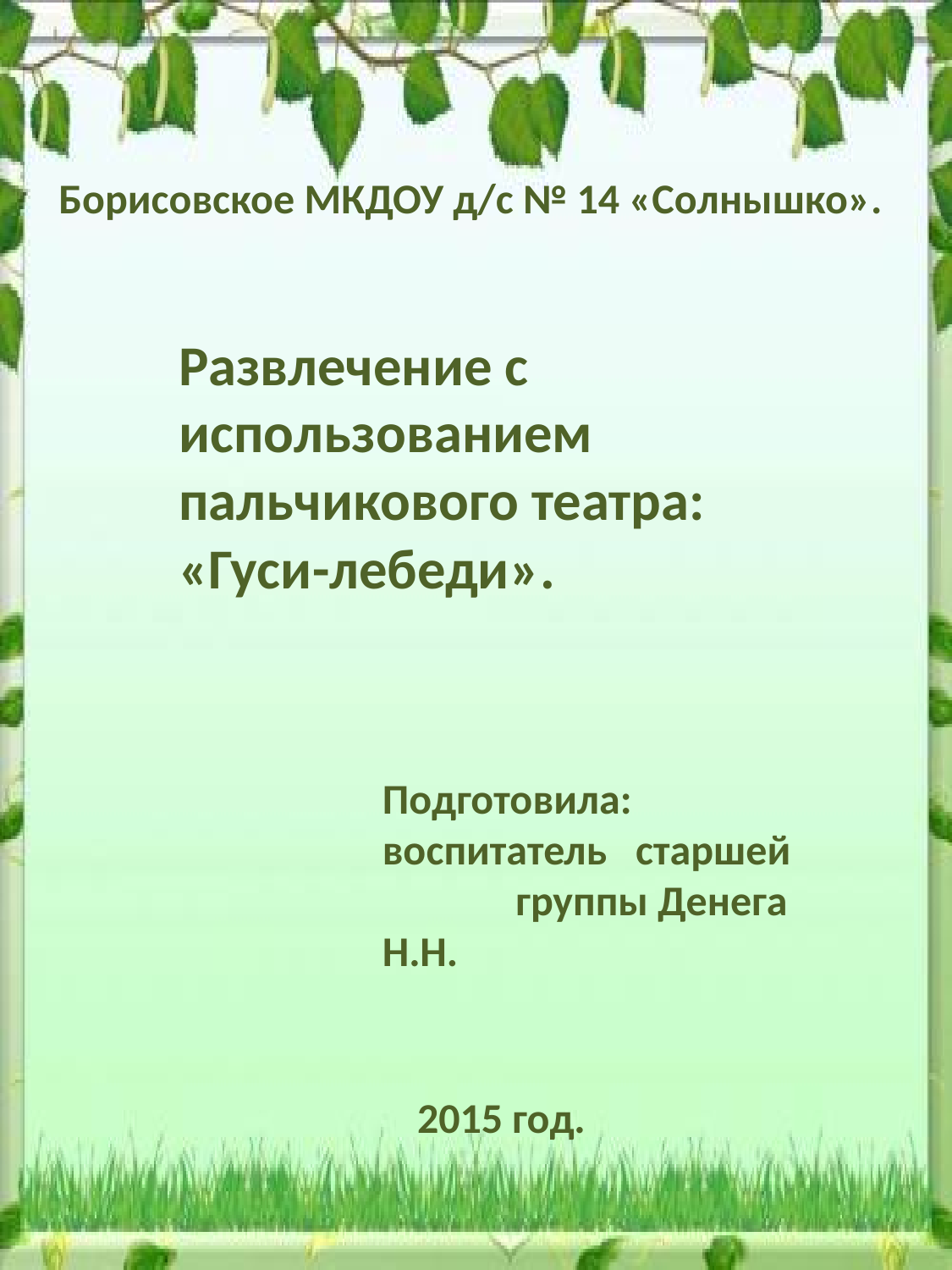

Борисовское МКДОУ д/с № 14 «Солнышко».

Развлечение с использованием пальчикового театра: «Гуси-лебеди».

Подготовила:     воспитатель   старшей                   группы Денега Н.Н.
 2015 год.